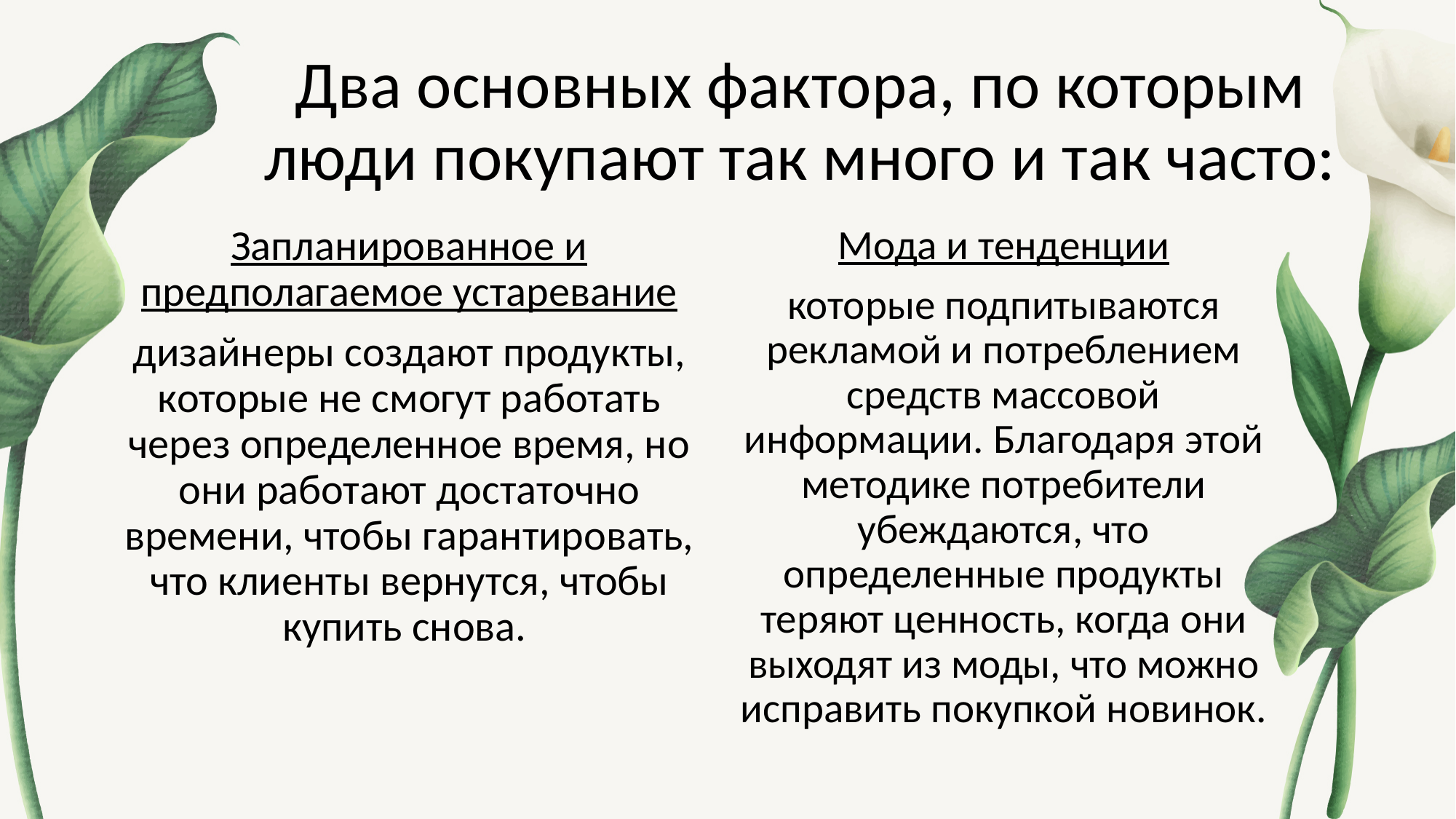

# Два основных фактора, по которым люди покупают так много и так часто:
Запланированное и предполагаемое устаревание
дизайнеры создают продукты, которые не смогут работать через определенное время, но они работают достаточно времени, чтобы гарантировать, что клиенты вернутся, чтобы купить снова.
Мода и тенденции
которые подпитываются рекламой и потреблением средств массовой информации. Благодаря этой методике потребители убеждаются, что определенные продукты теряют ценность, когда они выходят из моды, что можно исправить покупкой новинок.